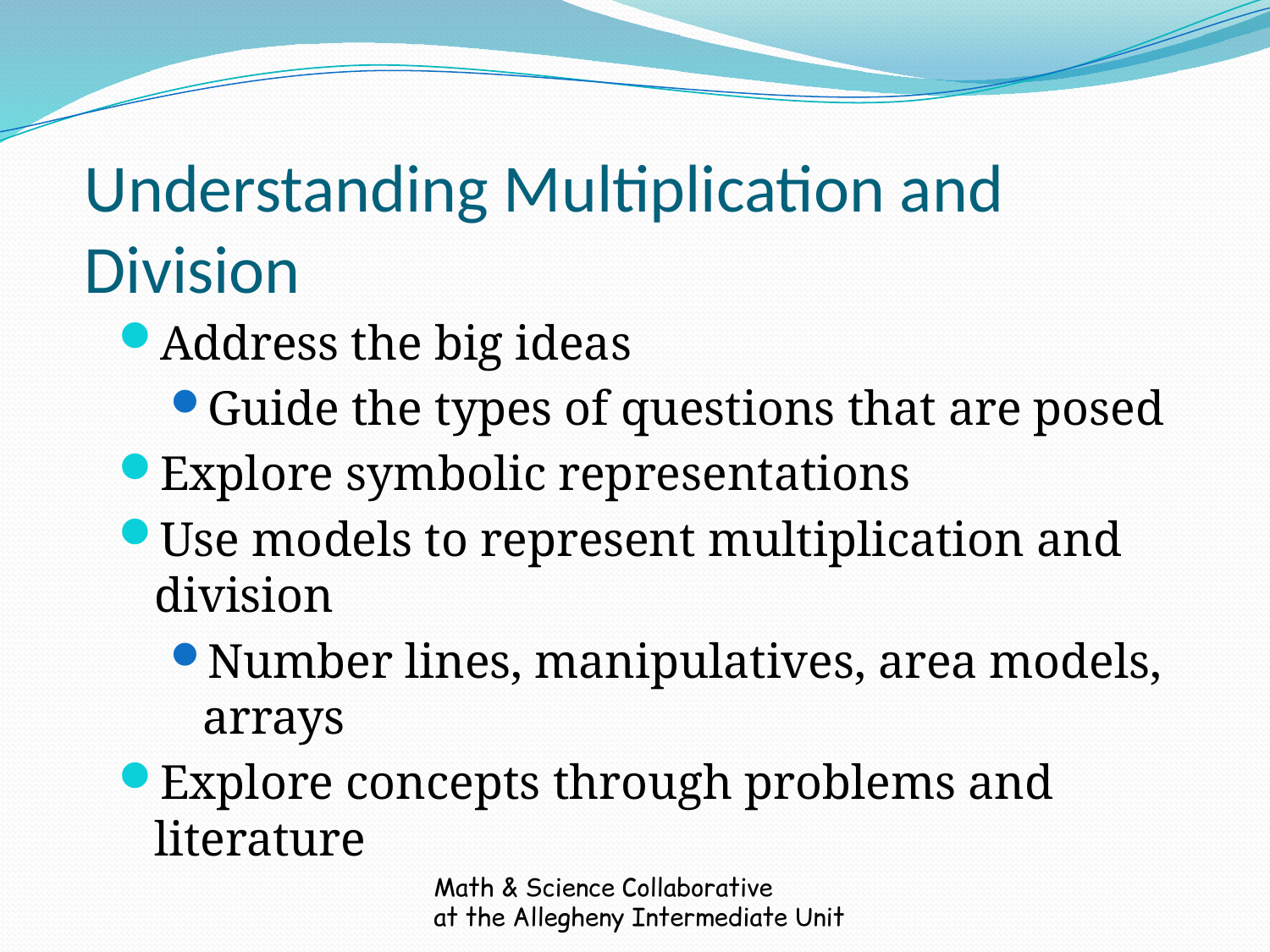

# Understanding Multiplication and Division
Address the big ideas
Guide the types of questions that are posed
Explore symbolic representations
Use models to represent multiplication and division
Number lines, manipulatives, area models, arrays
Explore concepts through problems and literature
Math & Science Collaborative
at the Allegheny Intermediate Unit